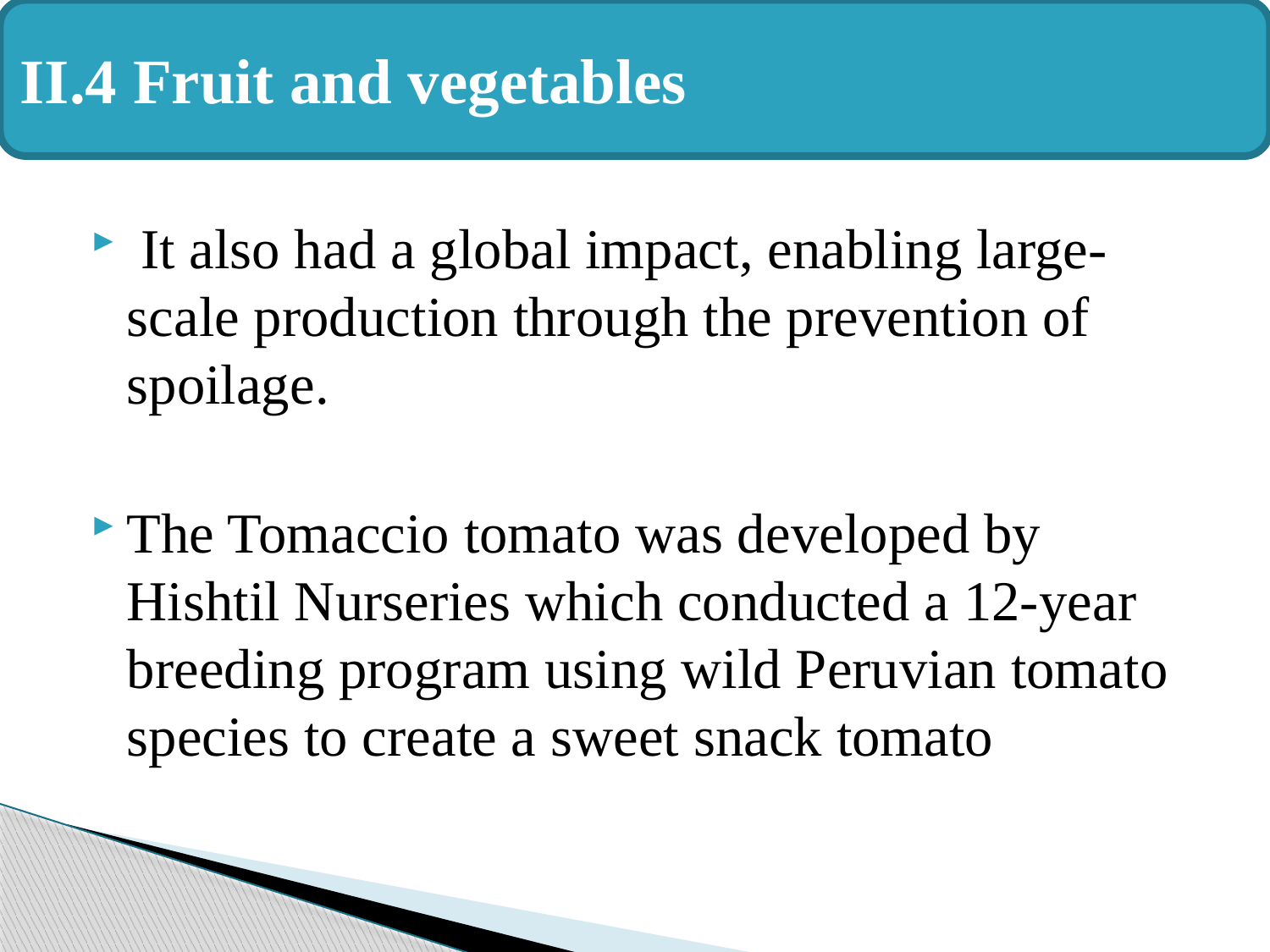

II.4 Fruit and vegetables
#
 It also had a global impact, enabling large-scale production through the prevention of spoilage.

The Tomaccio tomato was developed by Hishtil Nurseries which conducted a 12-year breeding program using wild Peruvian tomato species to create a sweet snack tomato